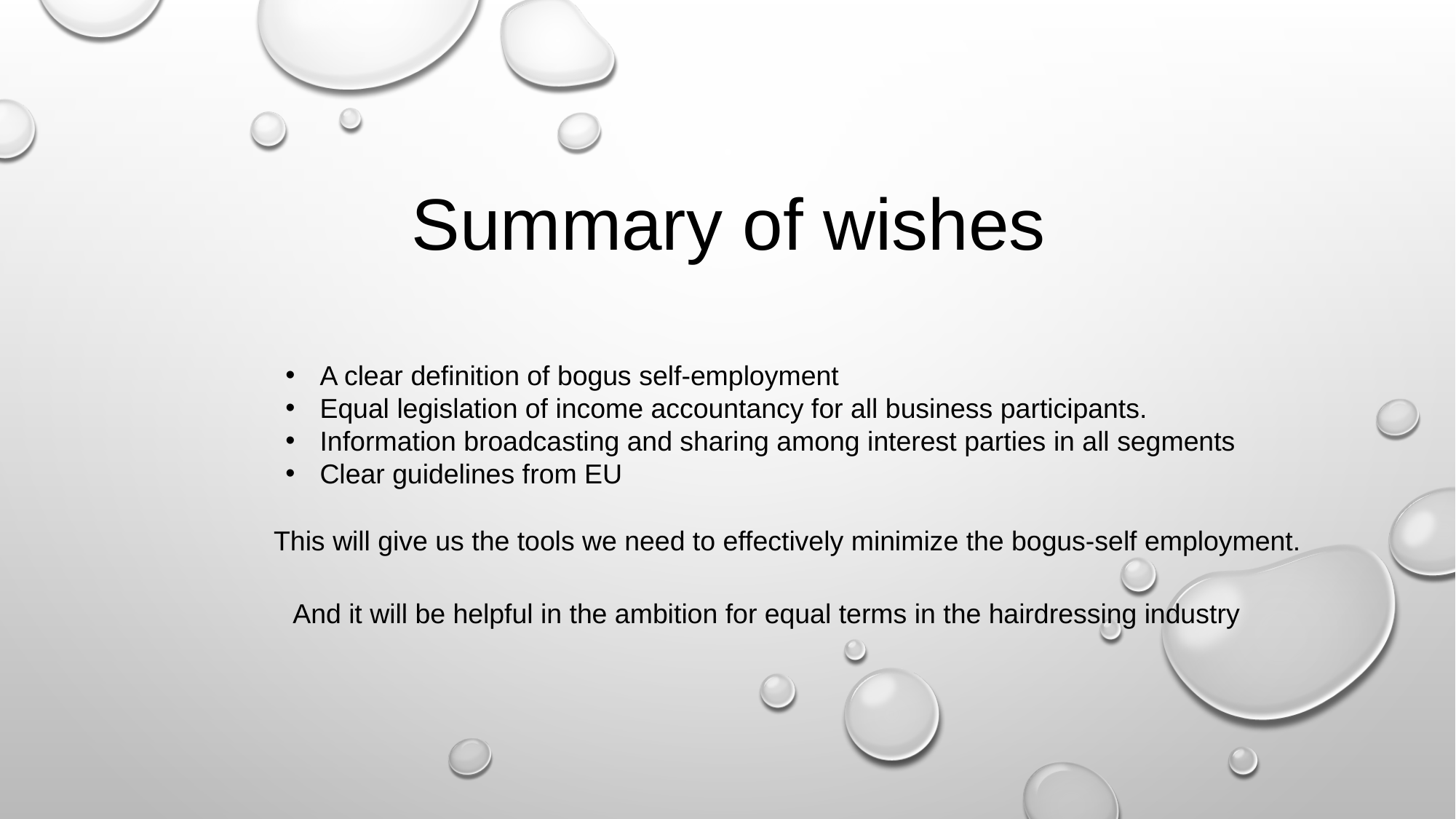

# Summary of wishes
A clear definition of bogus self-employment
Equal legislation of income accountancy for all business participants.
Information broadcasting and sharing among interest parties in all segments
Clear guidelines from EU

This will give us the tools we need to effectively minimize the bogus-self employment.
And it will be helpful in the ambition for equal terms in the hairdressing industry